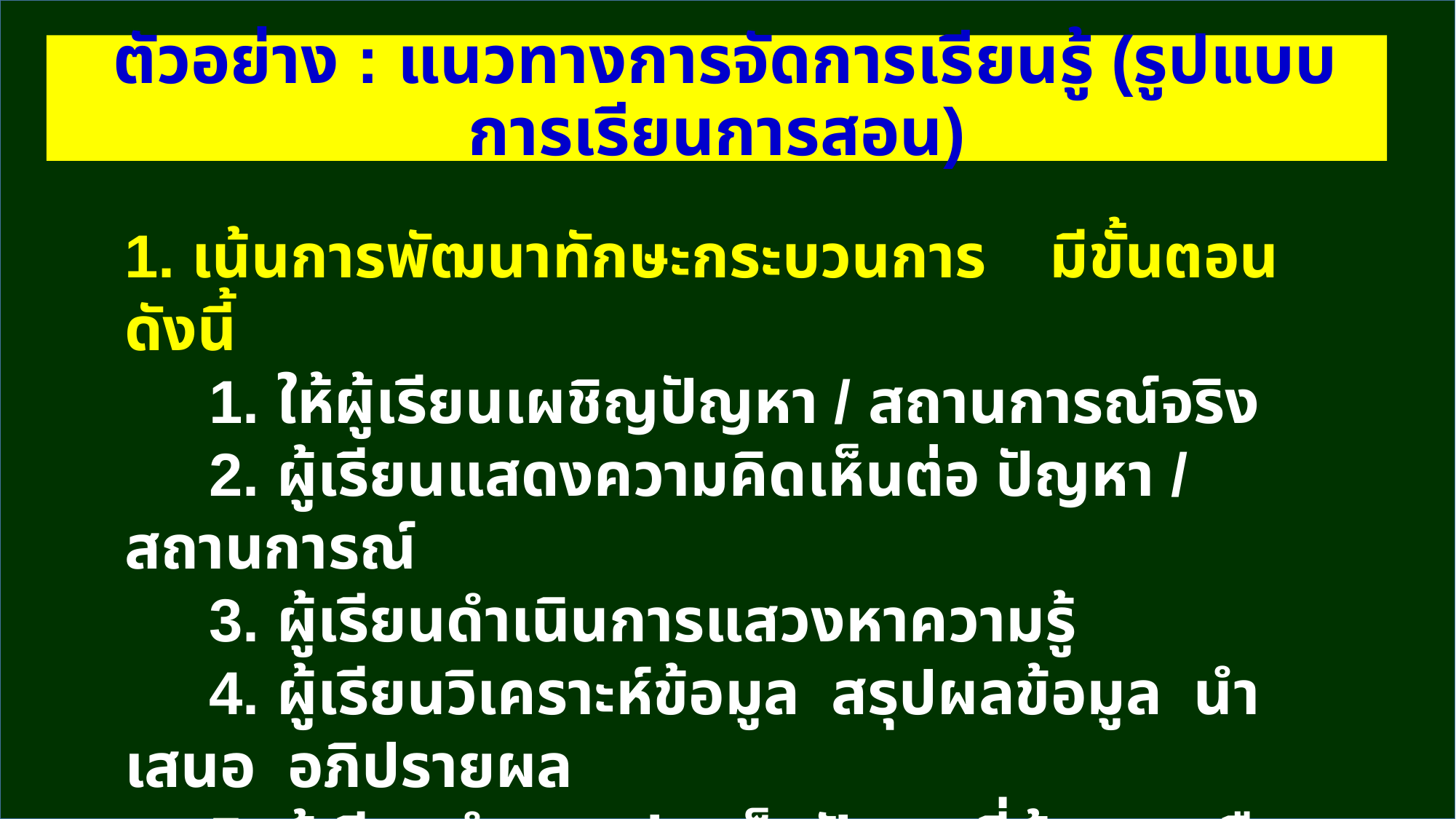

ตัวอย่าง : แนวทางการจัดการเรียนรู้ (รูปแบบการเรียนการสอน)
1. เน้นการพัฒนาทักษะกระบวนการ    มีขั้นตอนดังนี้
     1. ให้ผู้เรียนเผชิญปัญหา / สถานการณ์จริง
     2. ผู้เรียนแสดงความคิดเห็นต่อ ปัญหา / สถานการณ์
     3. ผู้เรียนดำเนินการแสวงหาความรู้
     4. ผู้เรียนวิเคราะห์ข้อมูล  สรุปผลข้อมูล  นำเสนอ  อภิปรายผล
     5. ผู้เรียนกำหนดประเด็นปัญหาที่ต้องการสืบ และ ค้นหาต่อไป